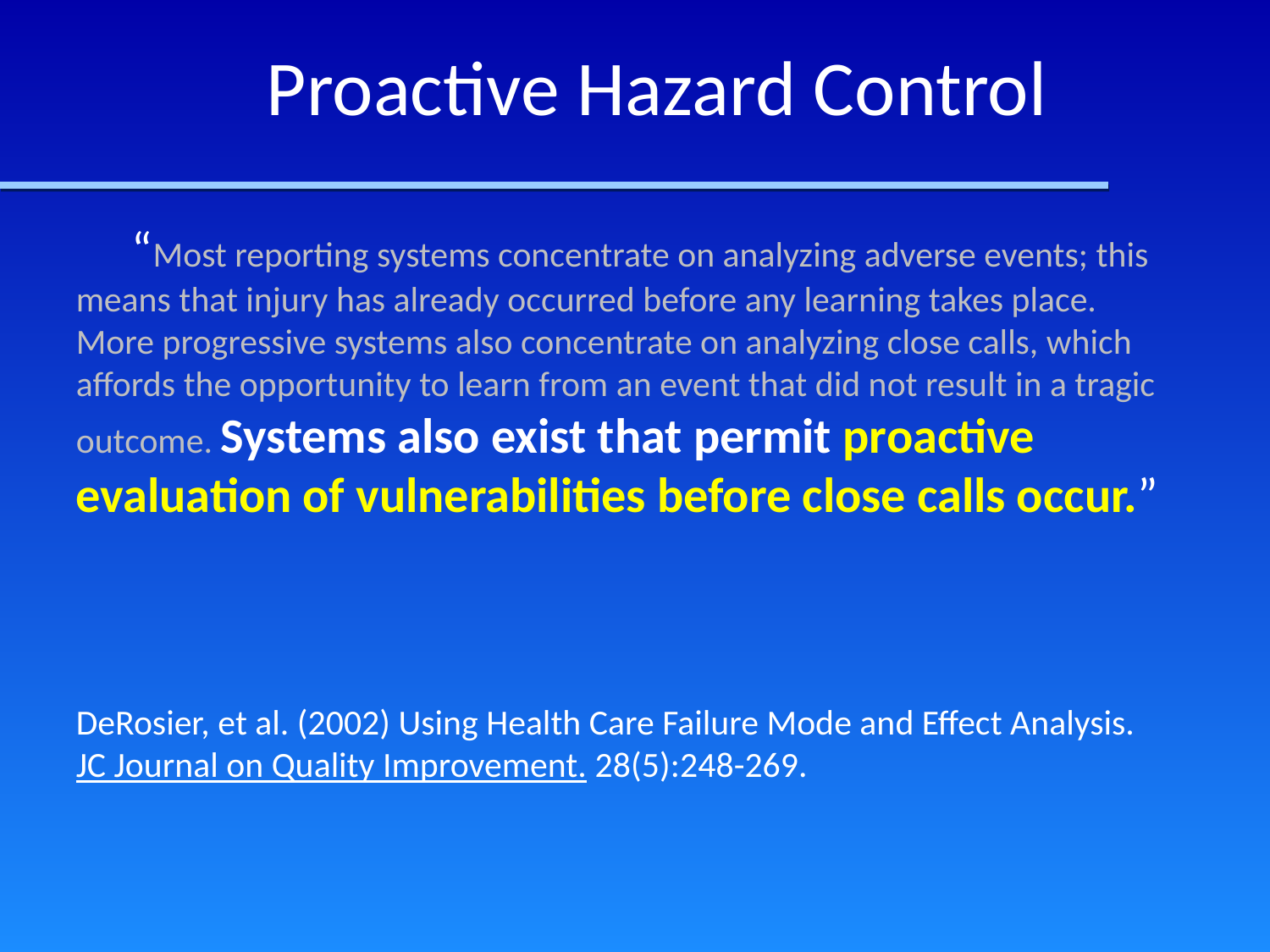

Proactive Hazard Control
# “Most reporting systems concentrate on analyzing adverse events; this means that injury has already occurred before any learning takes place. More progressive systems also concentrate on analyzing close calls, which affords the opportunity to learn from an event that did not result in a tragic outcome. Systems also exist that permit proactive evaluation of vulnerabilities before close calls occur.” DeRosier, et al. (2002) Using Health Care Failure Mode and Effect Analysis. JC Journal on Quality Improvement. 28(5):248-269.